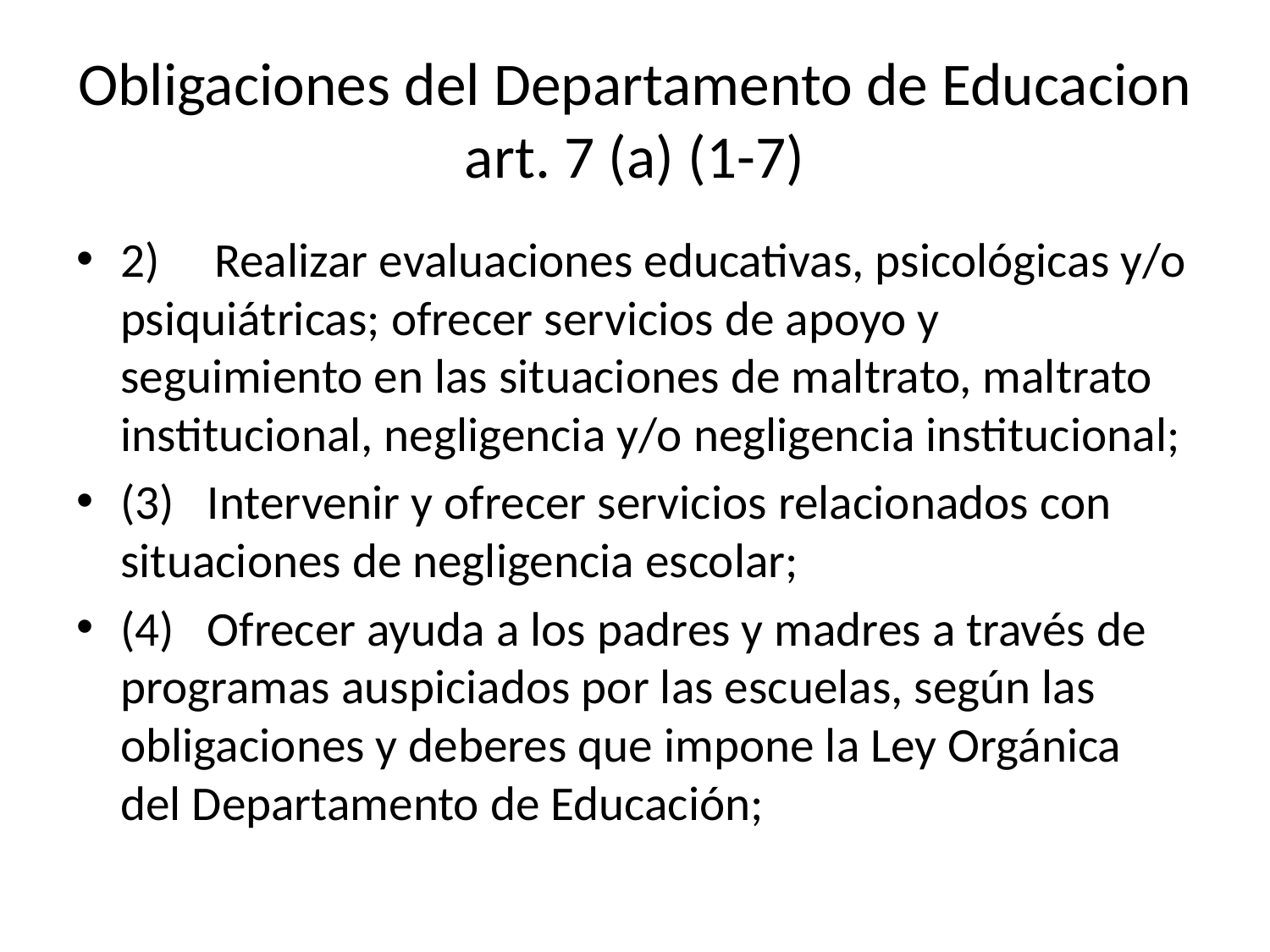

# Obligaciones del Departamento de Educacion art. 7 (a) (1-7)
2)     Realizar evaluaciones educativas, psicológicas y/o psiquiátricas; ofrecer servicios de apoyo y seguimiento en las situaciones de maltrato, maltrato institucional, negligencia y/o negligencia institucional;
(3)   Intervenir y ofrecer servicios relacionados con situaciones de negligencia escolar;
(4)   Ofrecer ayuda a los padres y madres a través de programas auspiciados por las escuelas, según las obligaciones y deberes que impone la Ley Orgánica del Departamento de Educación;